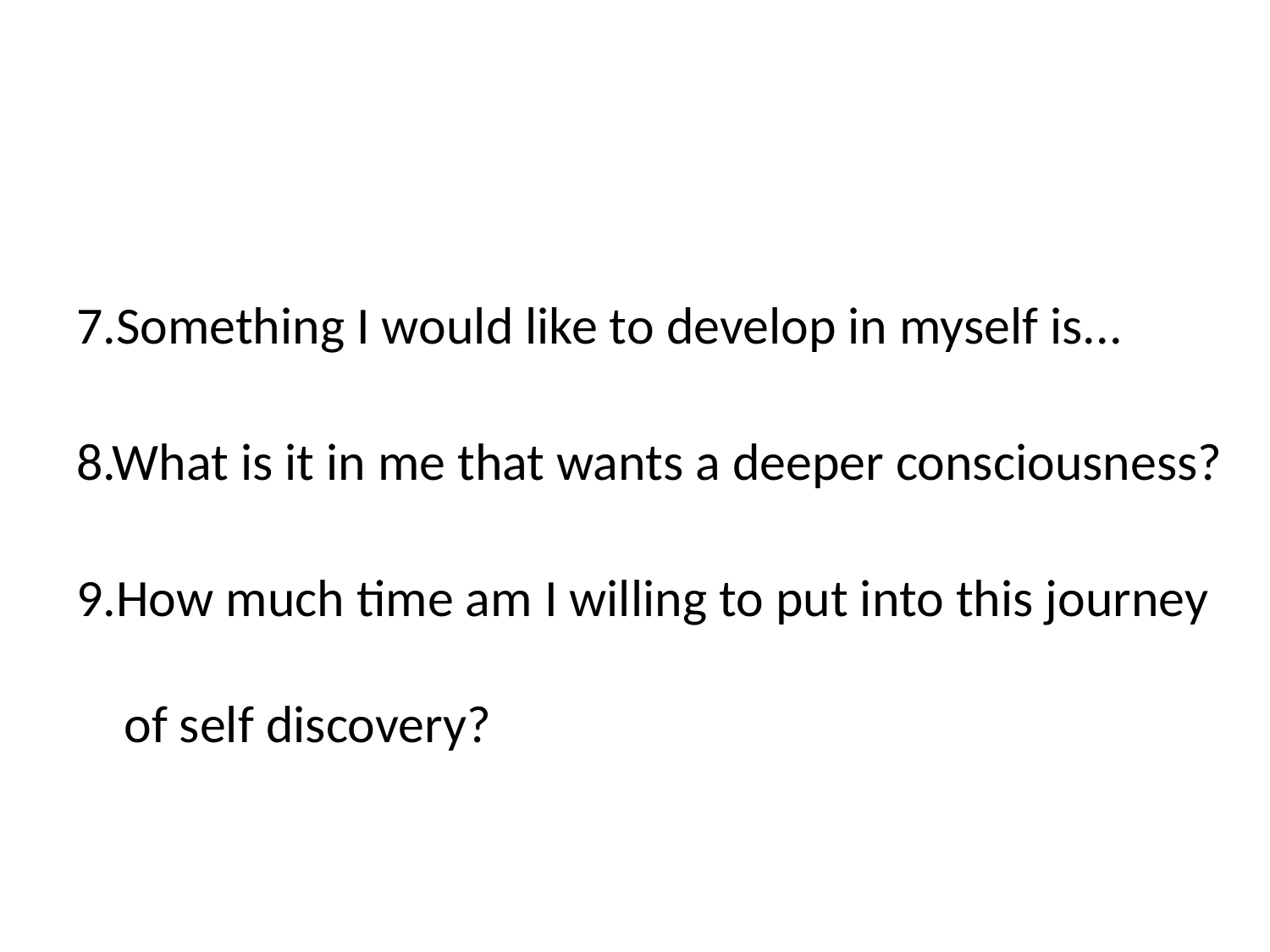

7.Something I would like to develop in myself is...
8.What is it in me that wants a deeper consciousness?
9.How much time am I willing to put into this journey of self discovery?